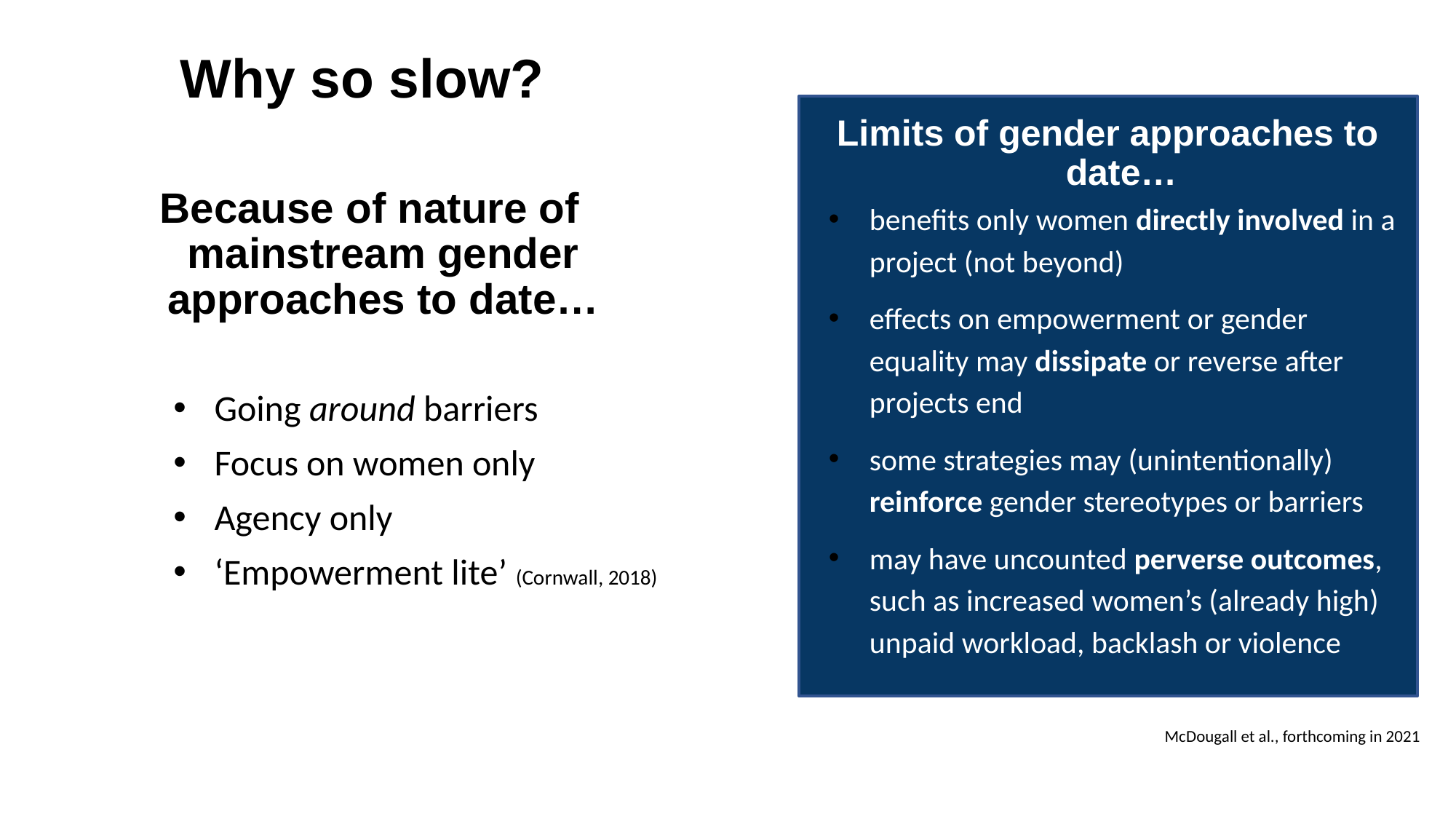

Limits of gender approaches to date…
benefits only women directly involved in a project (not beyond)
effects on empowerment or gender equality may dissipate or reverse after projects end
some strategies may (unintentionally) reinforce gender stereotypes or barriers
may have uncounted perverse outcomes, such as increased women’s (already high) unpaid workload, backlash or violence
Why so slow?

Because of nature of mainstream gender approaches to date…
Going around barriers
Focus on women only
Agency only
‘Empowerment lite’ (Cornwall, 2018)

McDougall et al., forthcoming in 2021